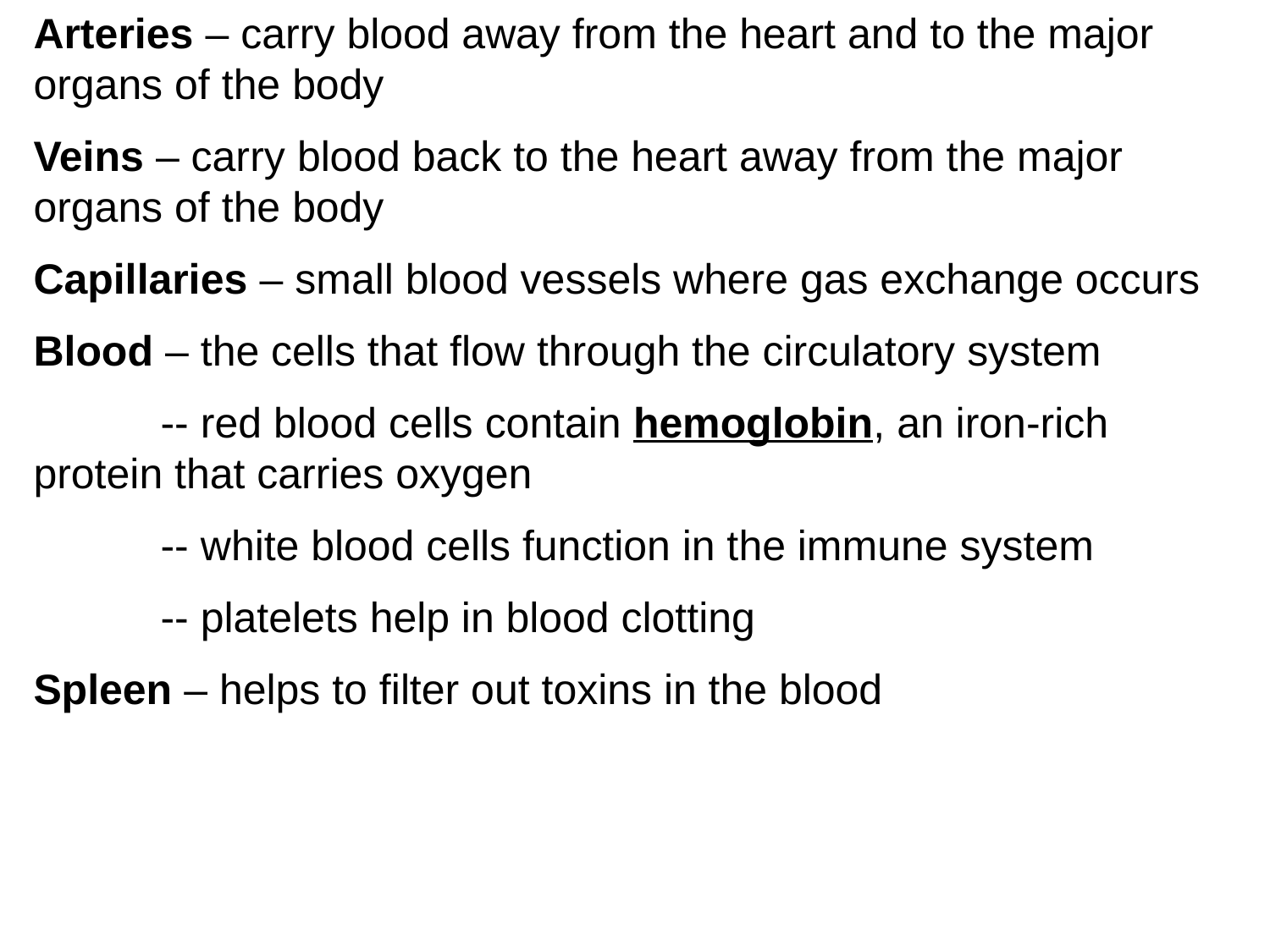

Arteries – carry blood away from the heart and to the major organs of the body
Veins – carry blood back to the heart away from the major organs of the body
Capillaries – small blood vessels where gas exchange occurs
Blood – the cells that flow through the circulatory system
	-- red blood cells contain hemoglobin, an iron-rich 	protein that carries oxygen
	-- white blood cells function in the immune system
	-- platelets help in blood clotting
Spleen – helps to filter out toxins in the blood